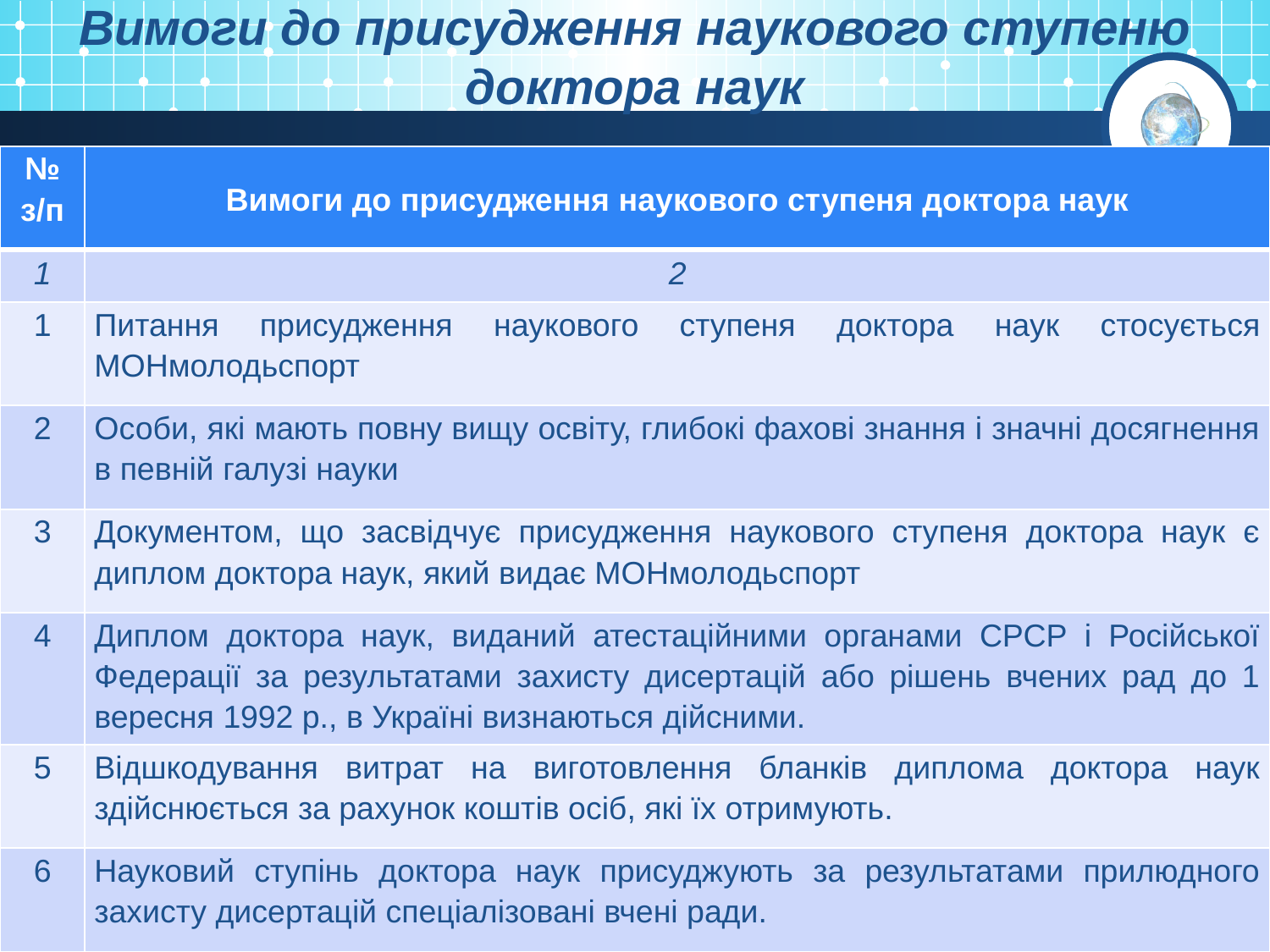

# Вимоги до присудження наукового ступеню доктора наук
| № з/п | Вимоги до присудження наукового ступеня доктора наук |
| --- | --- |
| 1 | 2 |
| 1 | Питання присудження наукового ступеня доктора наук стосується МОНмолодьспорт |
| 2 | Особи, які мають повну вищу освіту, глибокі фахові знання і значні досягнення в певній галузі науки |
| 3 | Документом, що засвідчує присудження наукового ступеня доктора наук є диплом доктора наук, який видає МОНмолодьспорт |
| 4 | Диплом доктора наук, виданий атестаційними органами СРСР і Російської Федерації за результатами захисту дисертацій або рішень вчених рад до 1 вересня 1992 р., в Україні визнаються дійсними. |
| 5 | Відшкодування витрат на виготовлення бланків диплома доктора наук здійснюється за рахунок коштів осіб, які їх отримують. |
| 6 | Науковий ступінь доктора наук присуджують за результатами прилюдного захисту дисертацій спеціалізовані вчені ради. |